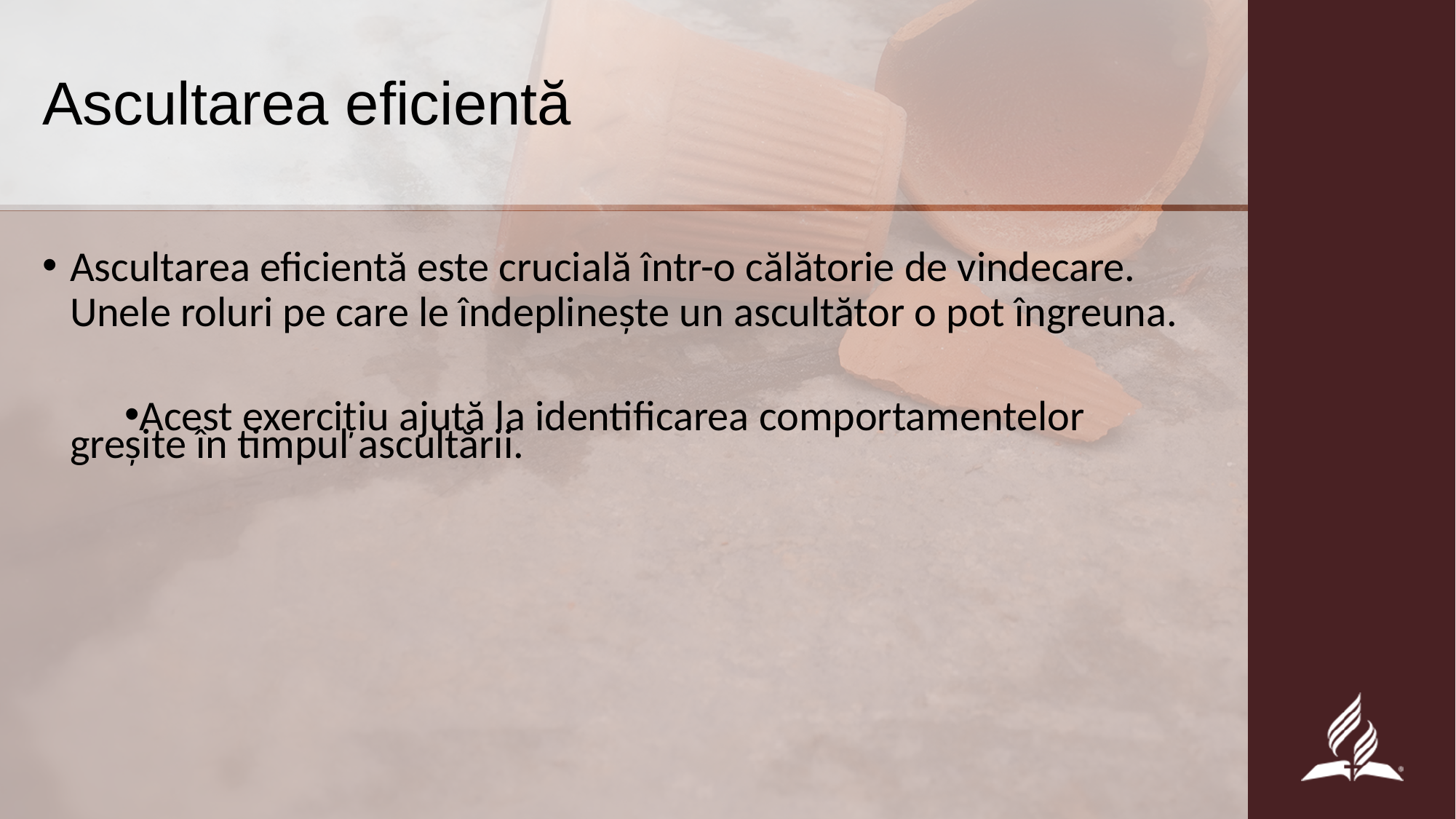

# Ascultarea eficientă
Ascultarea eficientă este crucială într-o călătorie de vindecare. Unele roluri pe care le îndeplinește un ascultător o pot îngreuna.

Acest exercițiu ajută la identificarea comportamentelor greșite în timpul ascultării.